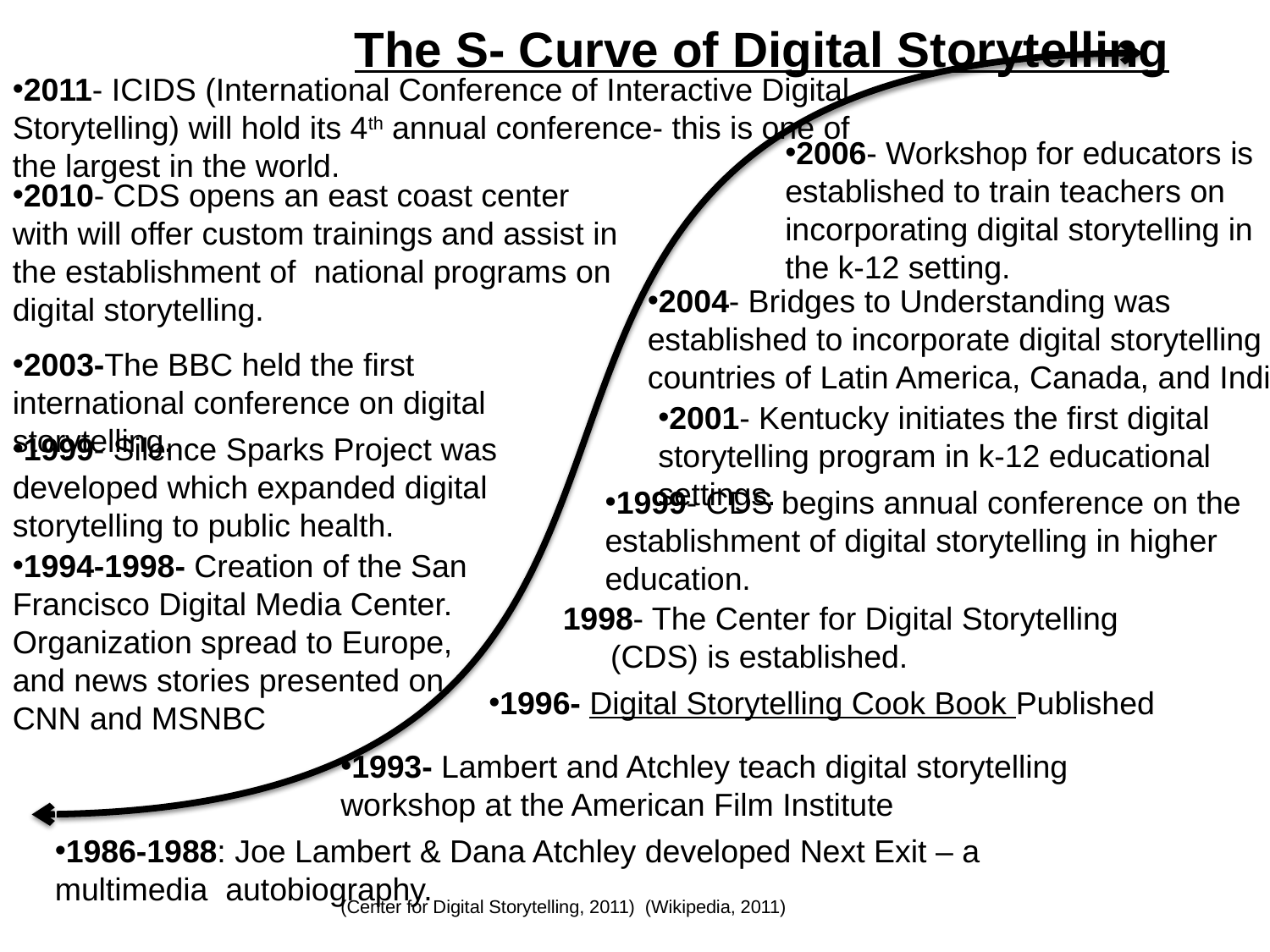

The S- Curve of Digital Storytelling
2011- ICIDS (International Conference of Interactive Digital Storytelling) will hold its 4th annual conference- this is one of the largest in the world.
2006- Workshop for educators is established to train teachers on incorporating digital storytelling in the k-12 setting.
2010- CDS opens an east coast center with will offer custom trainings and assist in the establishment of  national programs on digital storytelling.
2004- Bridges to Understanding was established to incorporate digital storytelling in countries of Latin America, Canada, and India.
2003-The BBC held the first international conference on digital storytelling.
2001- Kentucky initiates the first digital storytelling program in k-12 educational settings.
1999- Silence Sparks Project was developed which expanded digital storytelling to public health.
1999- CDS begins annual conference on the establishment of digital storytelling in higher education.
1994-1998- Creation of the San Francisco Digital Media Center.  Organization spread to Europe, and news stories presented on CNN and MSNBC
1998- The Center for Digital Storytelling (CDS) is established.
1996- Digital Storytelling Cook Book Published
1993- Lambert and Atchley teach digital storytelling workshop at the American Film Institute
1986-1988: Joe Lambert & Dana Atchley developed Next Exit – a multimedia  autobiography.
(Center for Digital Storytelling, 2011)  (Wikipedia, 2011)